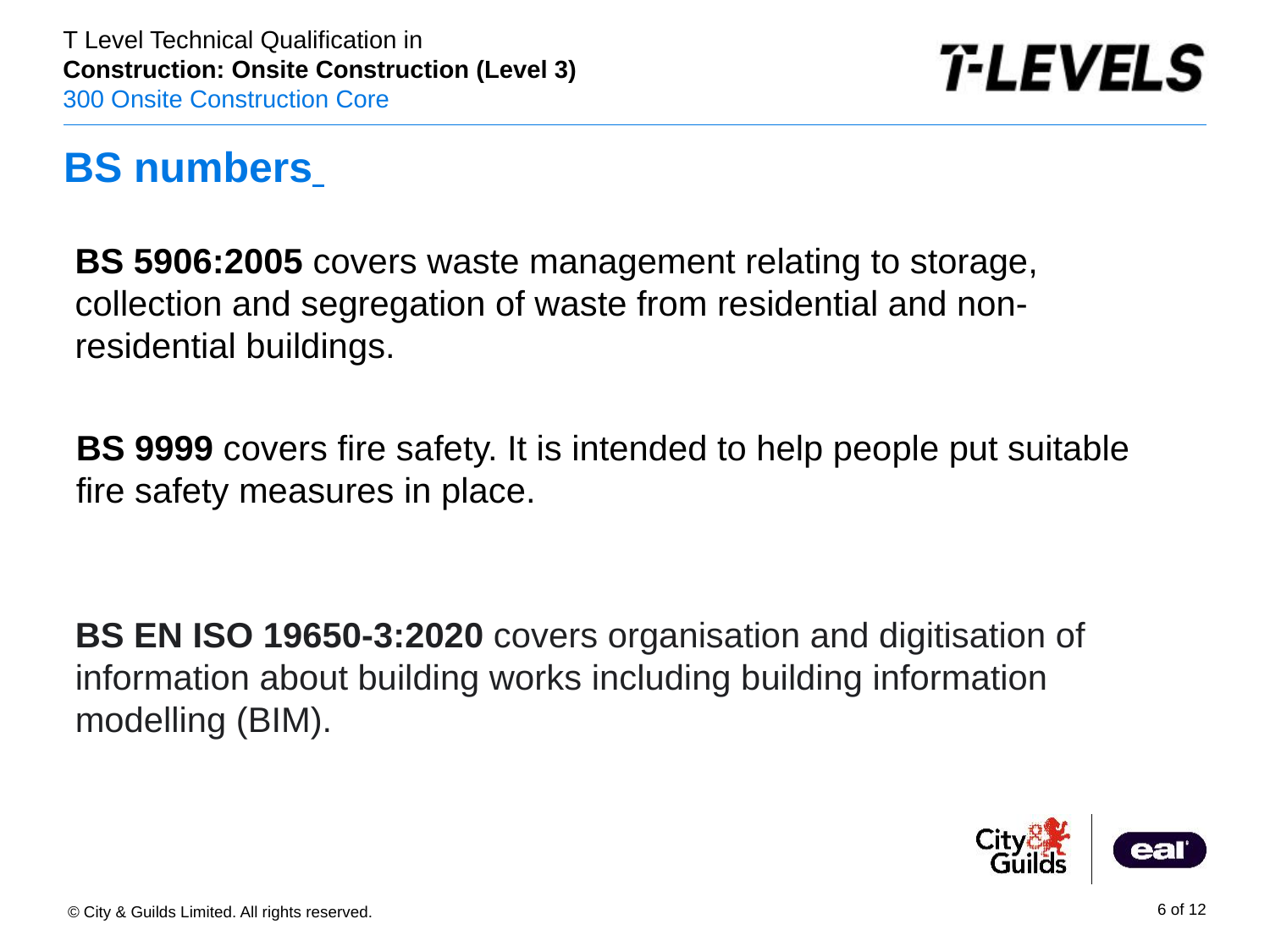

# BS numbers
BS 5906:2005 covers waste management relating to storage, collection and segregation of waste from residential and non-residential buildings.
BS 9999 covers fire safety. It is intended to help people put suitable fire safety measures in place.
BS EN ISO 19650-3:2020 covers organisation and digitisation of information about building works including building information modelling (BIM).